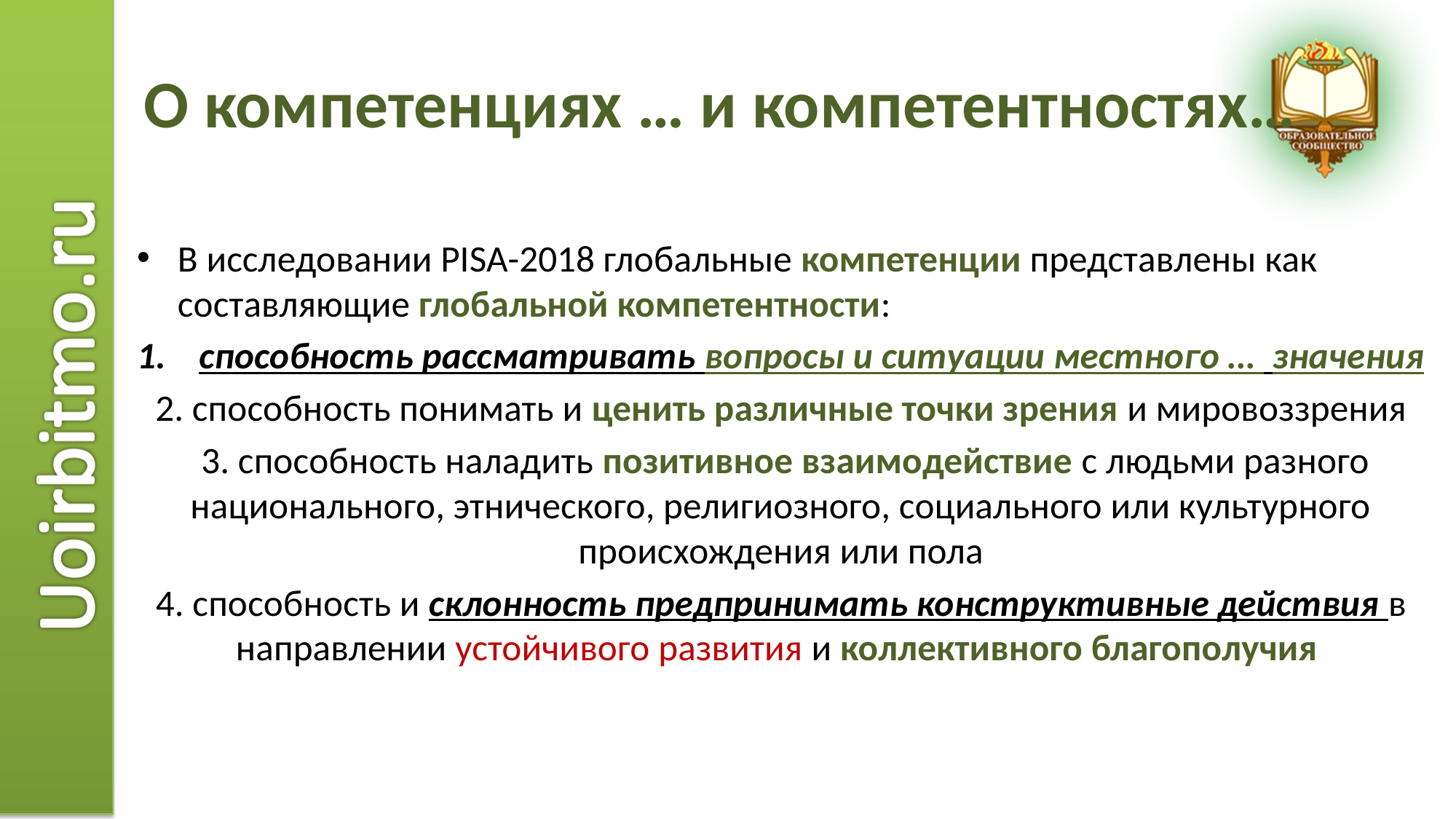

# О компетенциях … и компетентностях…
В исследовании PISA-2018 глобальные компетенции представлены как составляющие глобальной компетентности:
способность рассматривать вопросы и ситуации местного …  значения
2. способность понимать и ценить различные точки зрения и мировоззрения
 3. способность наладить позитивное взаимодействие с людьми разного национального, этнического, религиозного, социального или культурного происхождения или пола
4. способность и склонность предпринимать конструктивные действия в направлении устойчивого развития и коллективного благополучия